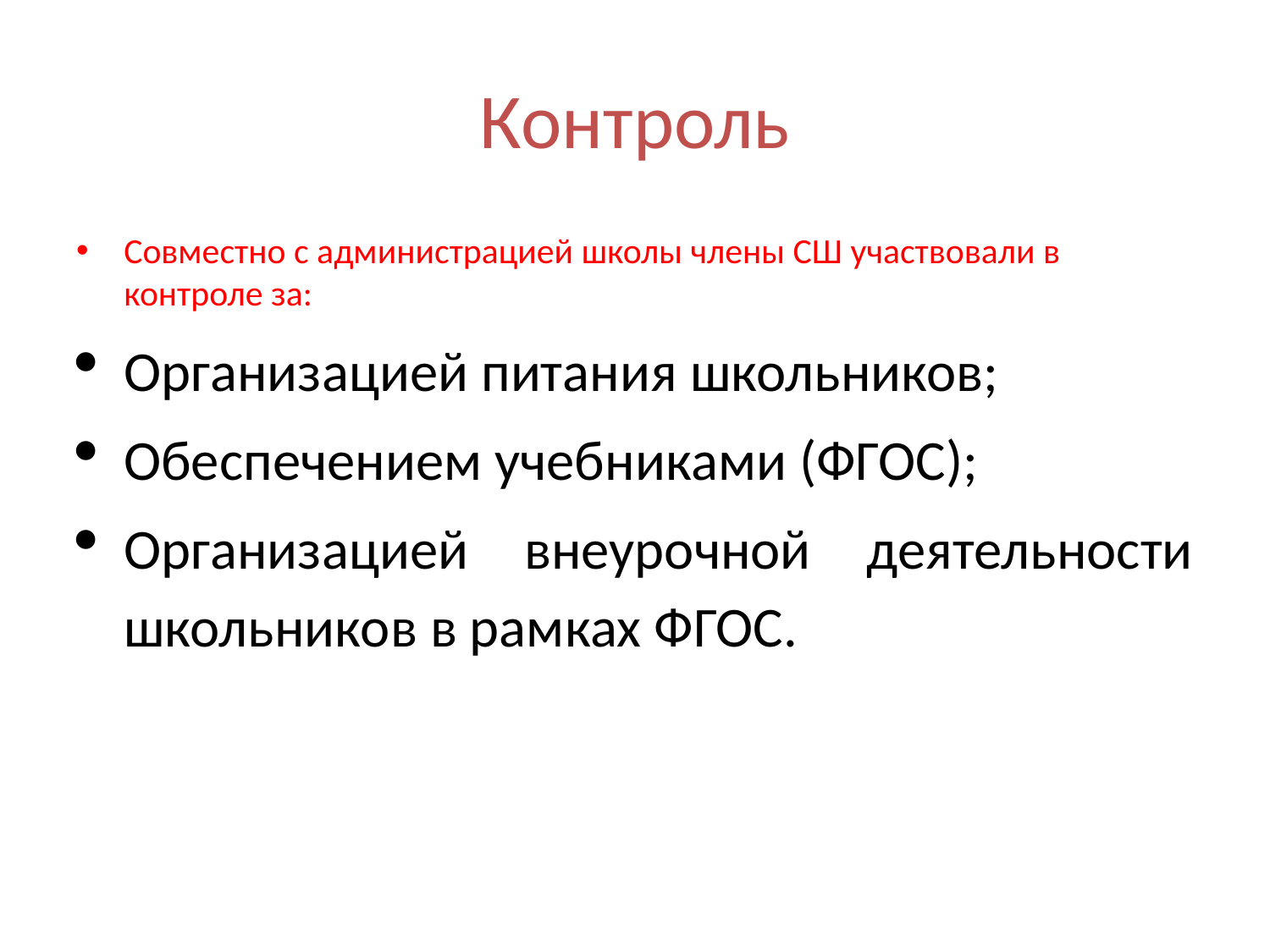

# Контроль
Совместно с администрацией школы члены СШ участвовали в контроле за:
Организацией питания школьников;
Обеспечением учебниками (ФГОС);
Организацией внеурочной деятельности школьников в рамках ФГОС.